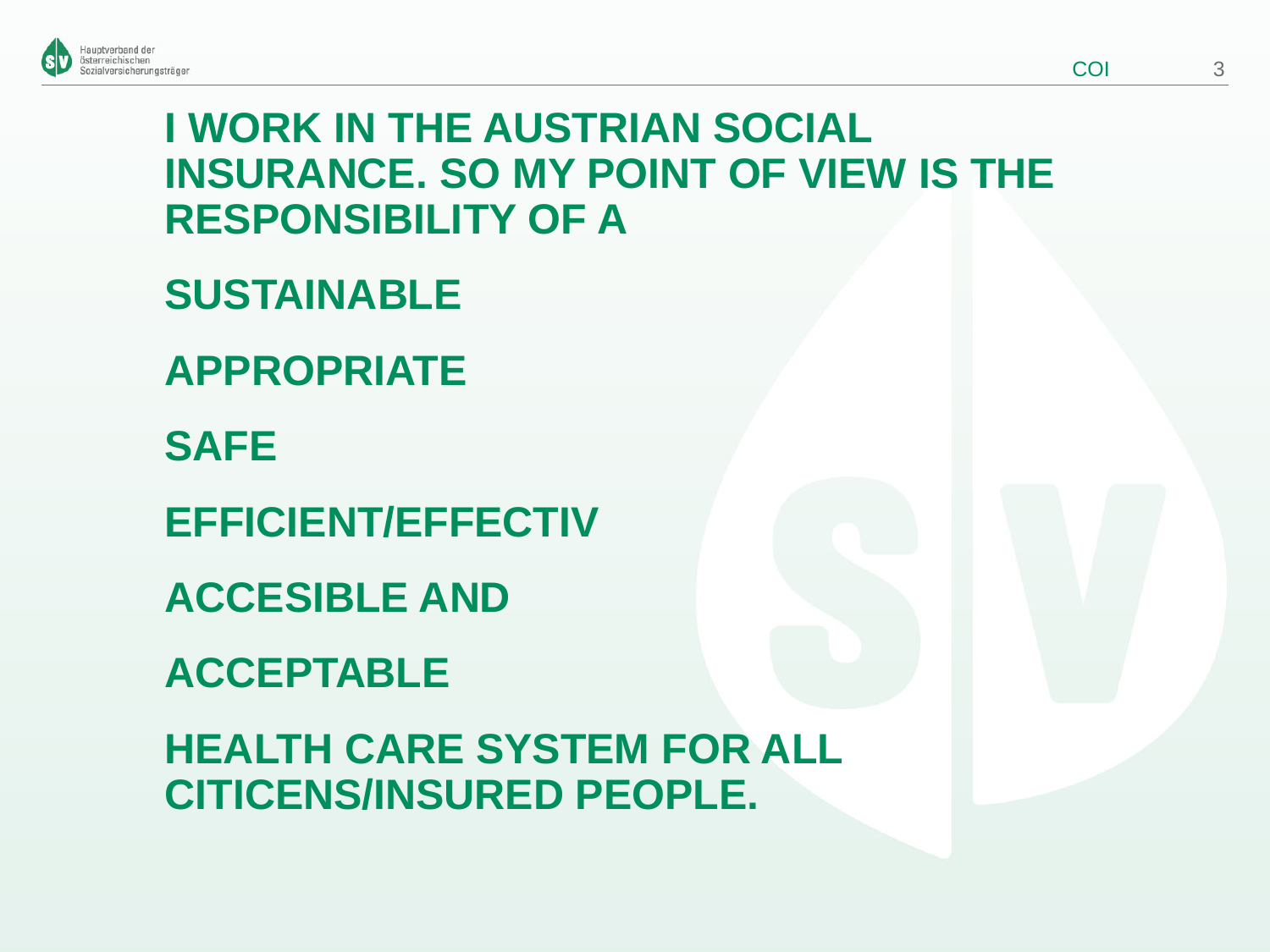

# COI
3
I WORK IN THE AUSTRIAN SOCIAL INSURANCE. SO MY POINT OF VIEW IS THE RESPONSIBILITY OF A
SUSTAINABLE
APPROPRIATE
SAFE
EFFICIENT/EFFECTIV
ACCESIBLE AND
ACCEPTABLE
HEALTH CARE SYSTEM FOR ALL CITICENS/INSURED PEOPLE.